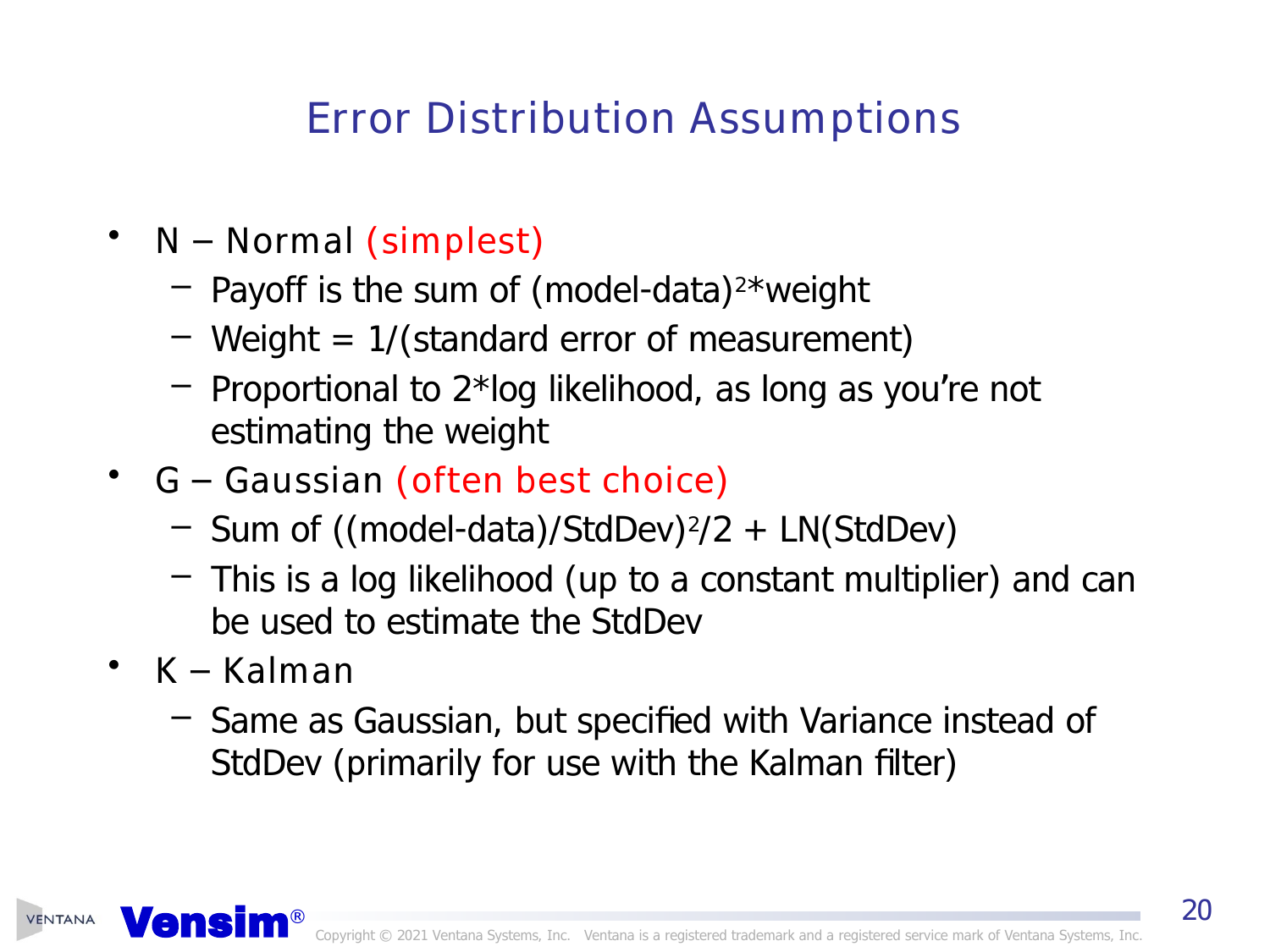

# Error Distribution Assumptions
N – Normal (simplest)
Payoff is the sum of (model-data)2*weight
Weight = 1/(standard error of measurement)
Proportional to 2*log likelihood, as long as you’re not estimating the weight
G – Gaussian (often best choice)
Sum of ((model-data)/StdDev)2/2 + LN(StdDev)
This is a log likelihood (up to a constant multiplier) and can be used to estimate the StdDev
K – Kalman
Same as Gaussian, but specified with Variance instead of StdDev (primarily for use with the Kalman filter)